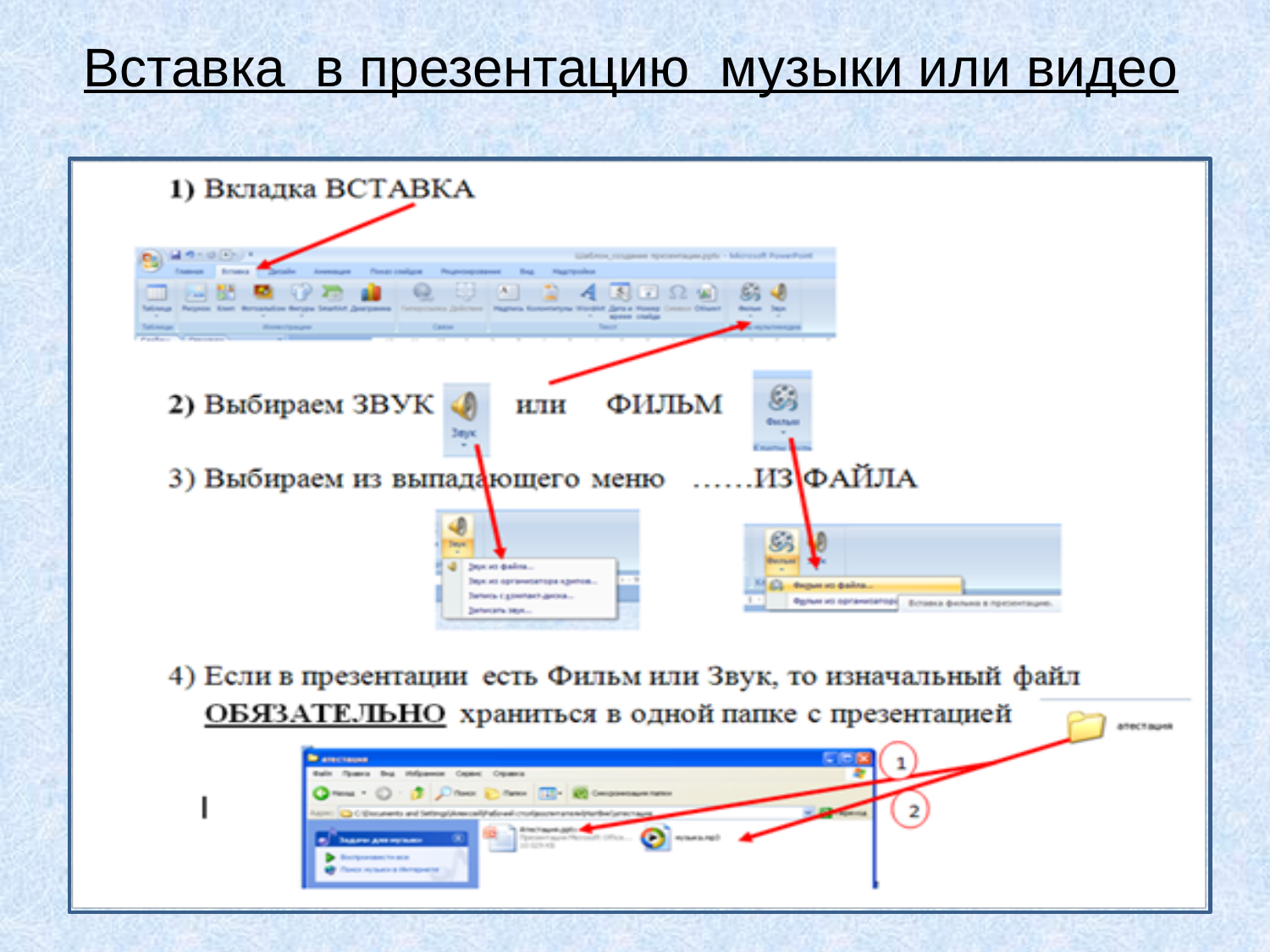

# Вставка  в презентацию  музыки или видео